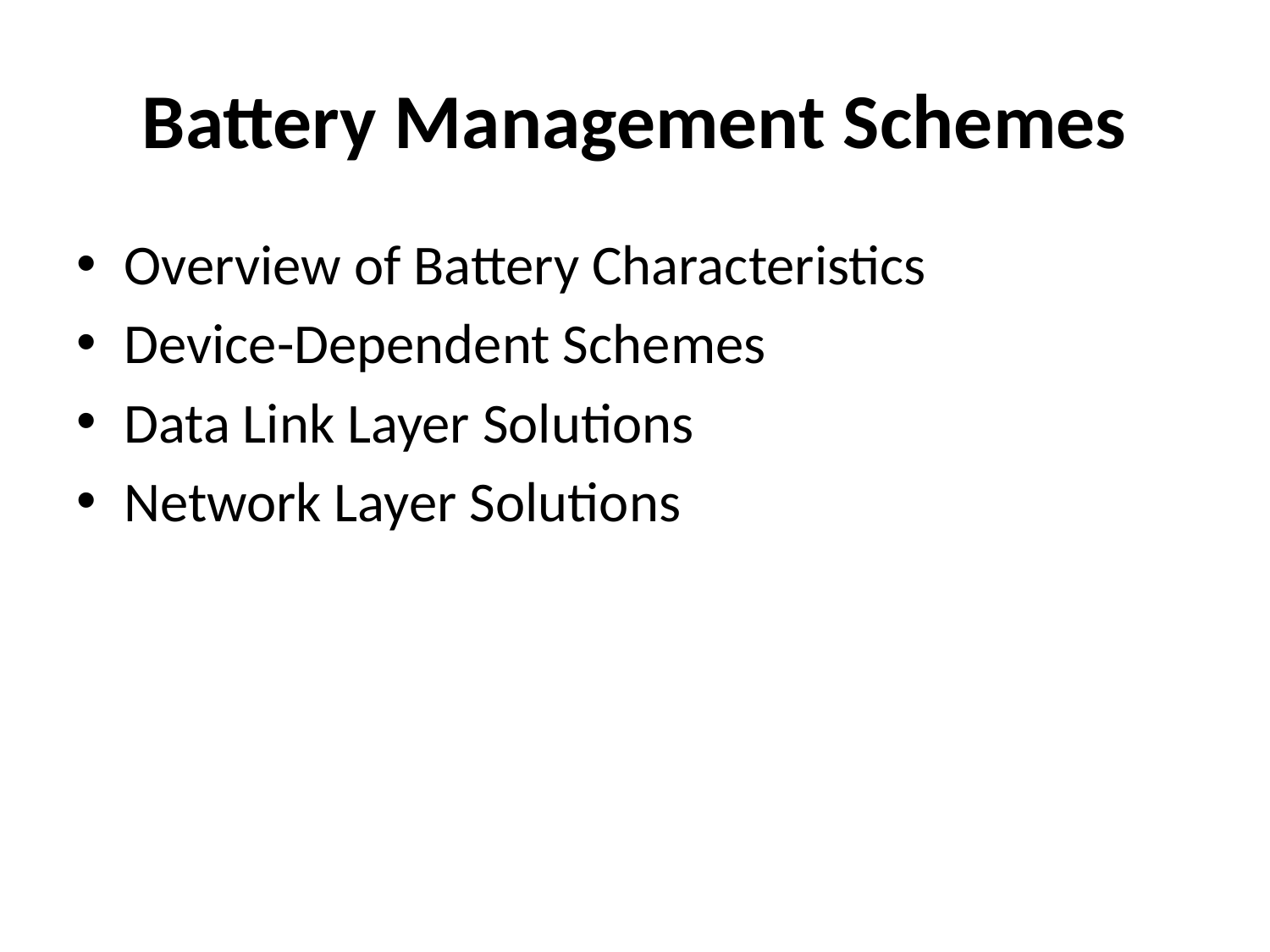

# Battery Management Schemes
Overview of Battery Characteristics
Device-Dependent Schemes
Data Link Layer Solutions
Network Layer Solutions